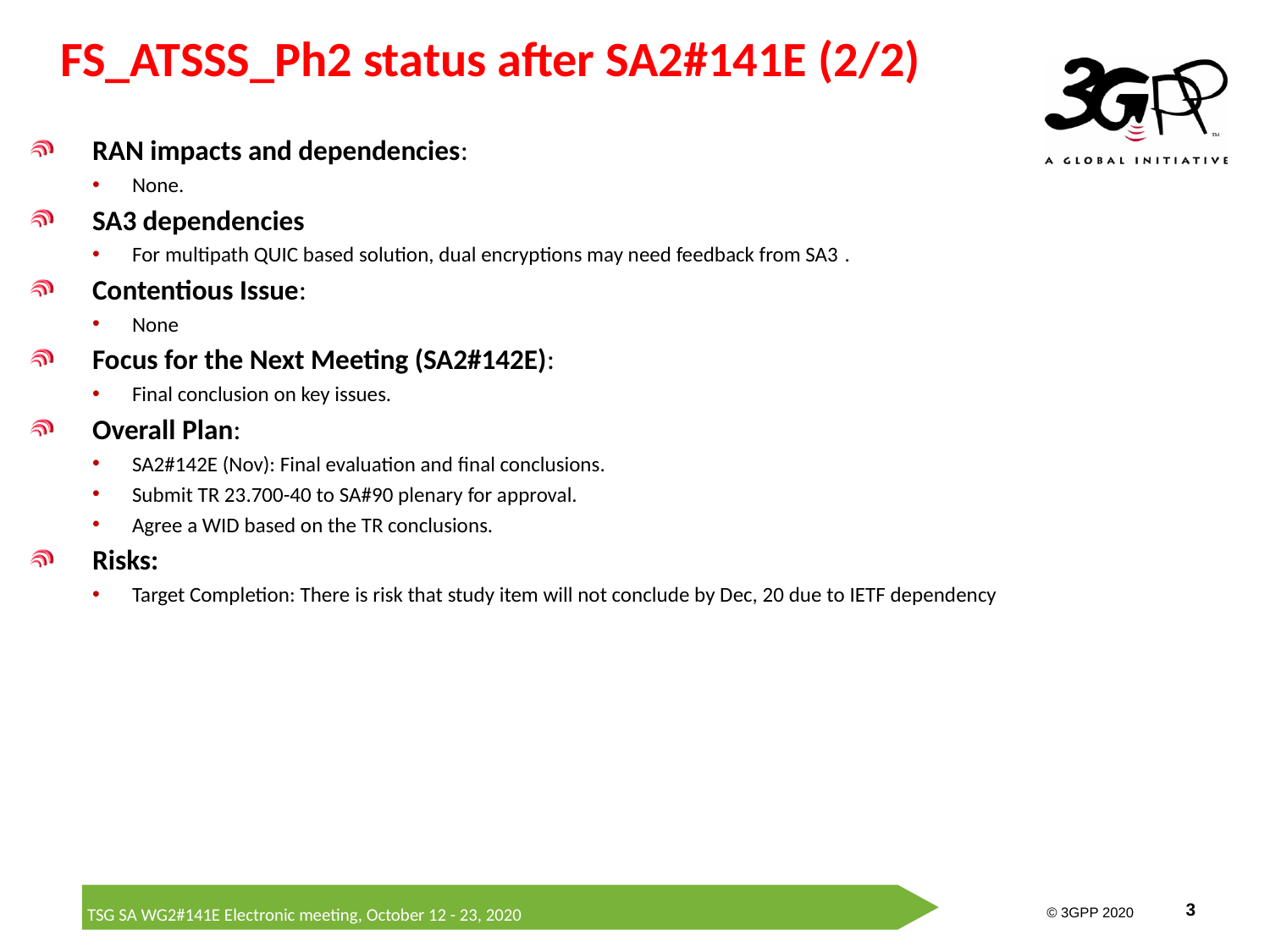

# FS_ATSSS_Ph2 status after SA2#141E (2/2)
RAN impacts and dependencies:
None.
SA3 dependencies
For multipath QUIC based solution, dual encryptions may need feedback from SA3 .
Contentious Issue:
None
Focus for the Next Meeting (SA2#142E):
Final conclusion on key issues.
Overall Plan:
SA2#142E (Nov): Final evaluation and final conclusions.
Submit TR 23.700-40 to SA#90 plenary for approval.
Agree a WID based on the TR conclusions.
Risks:
Target Completion: There is risk that study item will not conclude by Dec, 20 due to IETF dependency